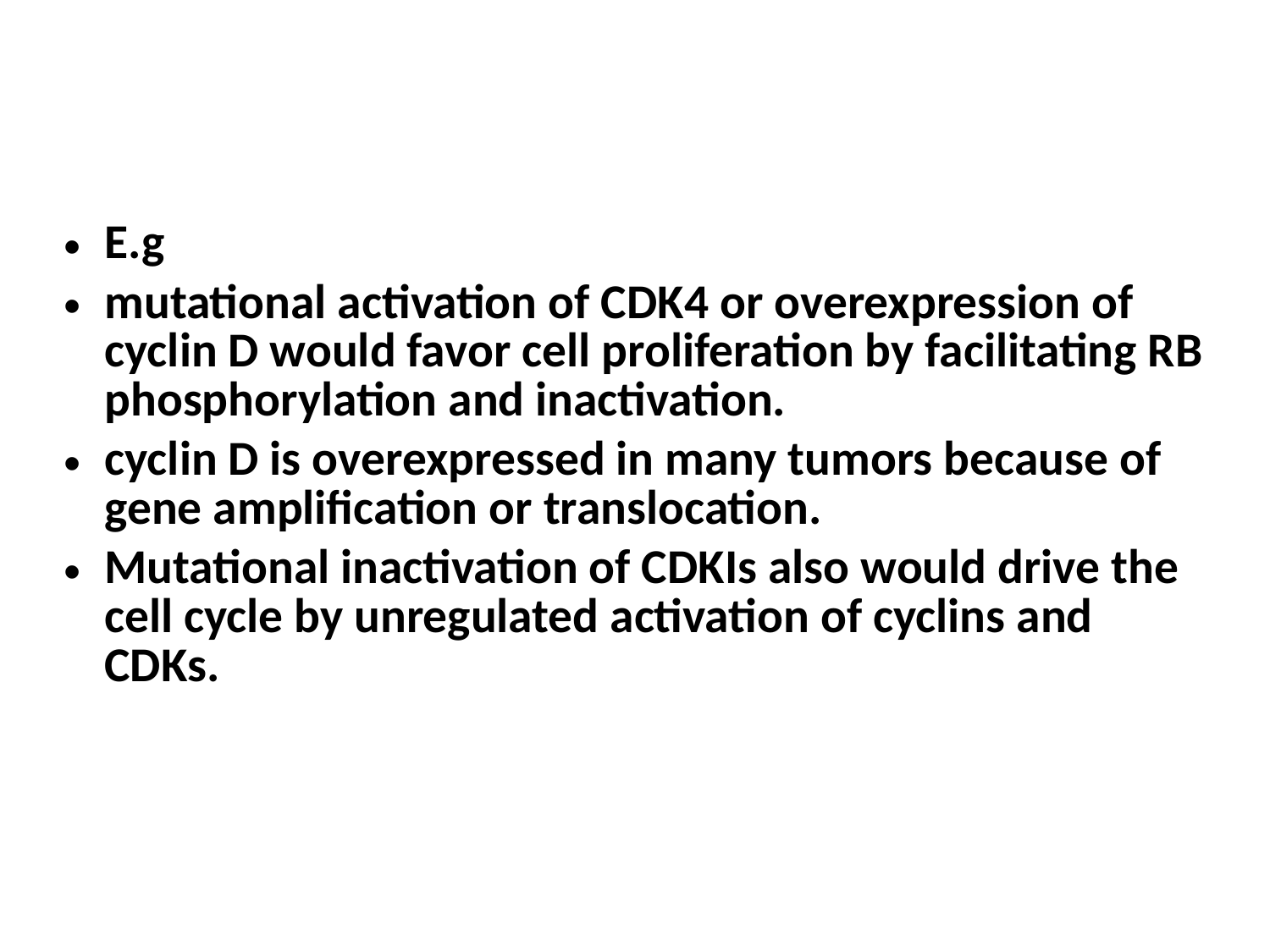

E.g
mutational activation of CDK4 or overexpression of cyclin D would favor cell proliferation by facilitating RB phosphorylation and inactivation.
cyclin D is overexpressed in many tumors because of gene amplification or translocation.
Mutational inactivation of CDKIs also would drive the cell cycle by unregulated activation of cyclins and CDKs.